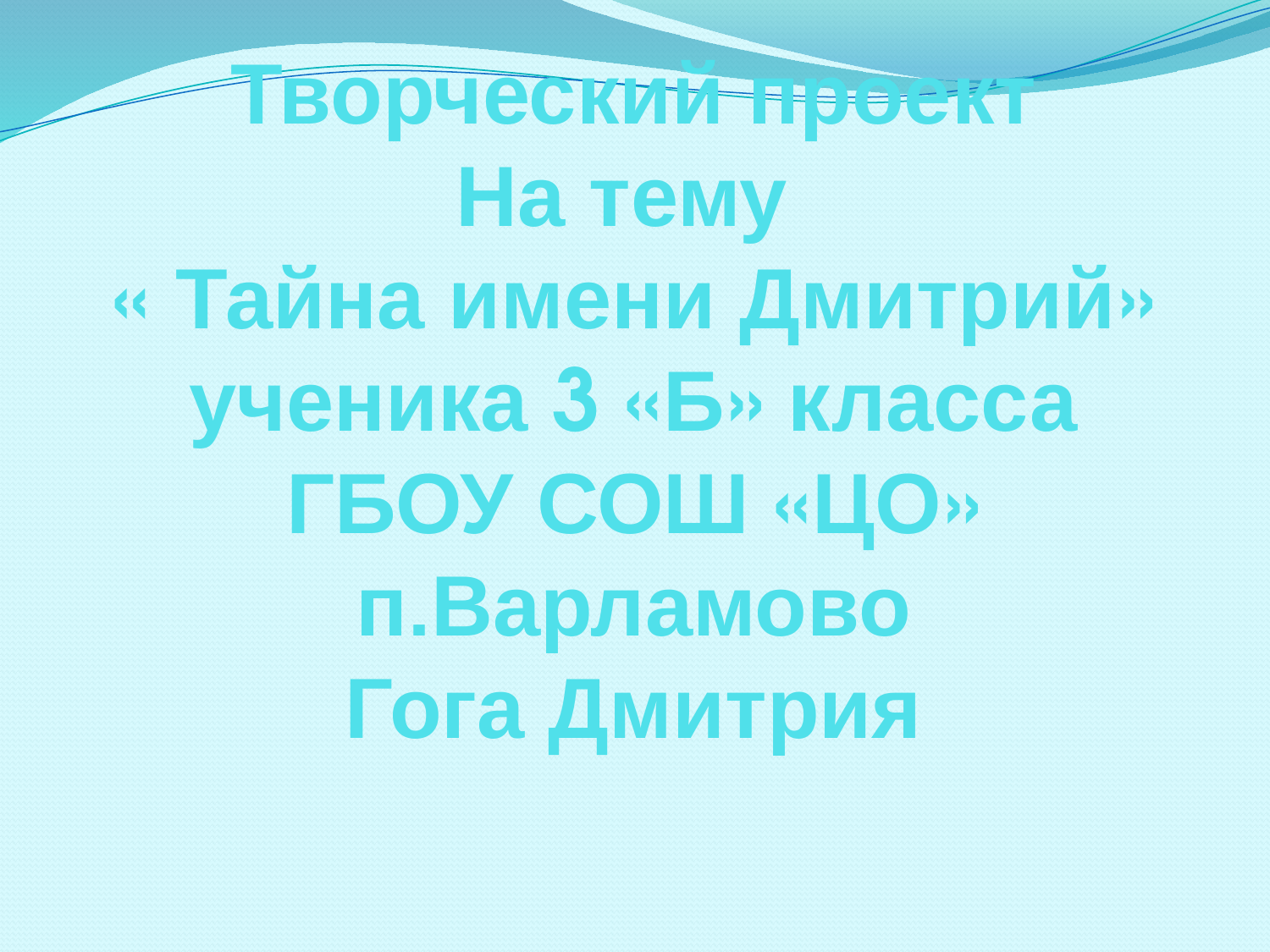

# Творческий проект На тему « Тайна имени Дмитрий» ученика 3 «Б» класса ГБОУ СОШ «ЦО» п.Варламово Гога Дмитрия